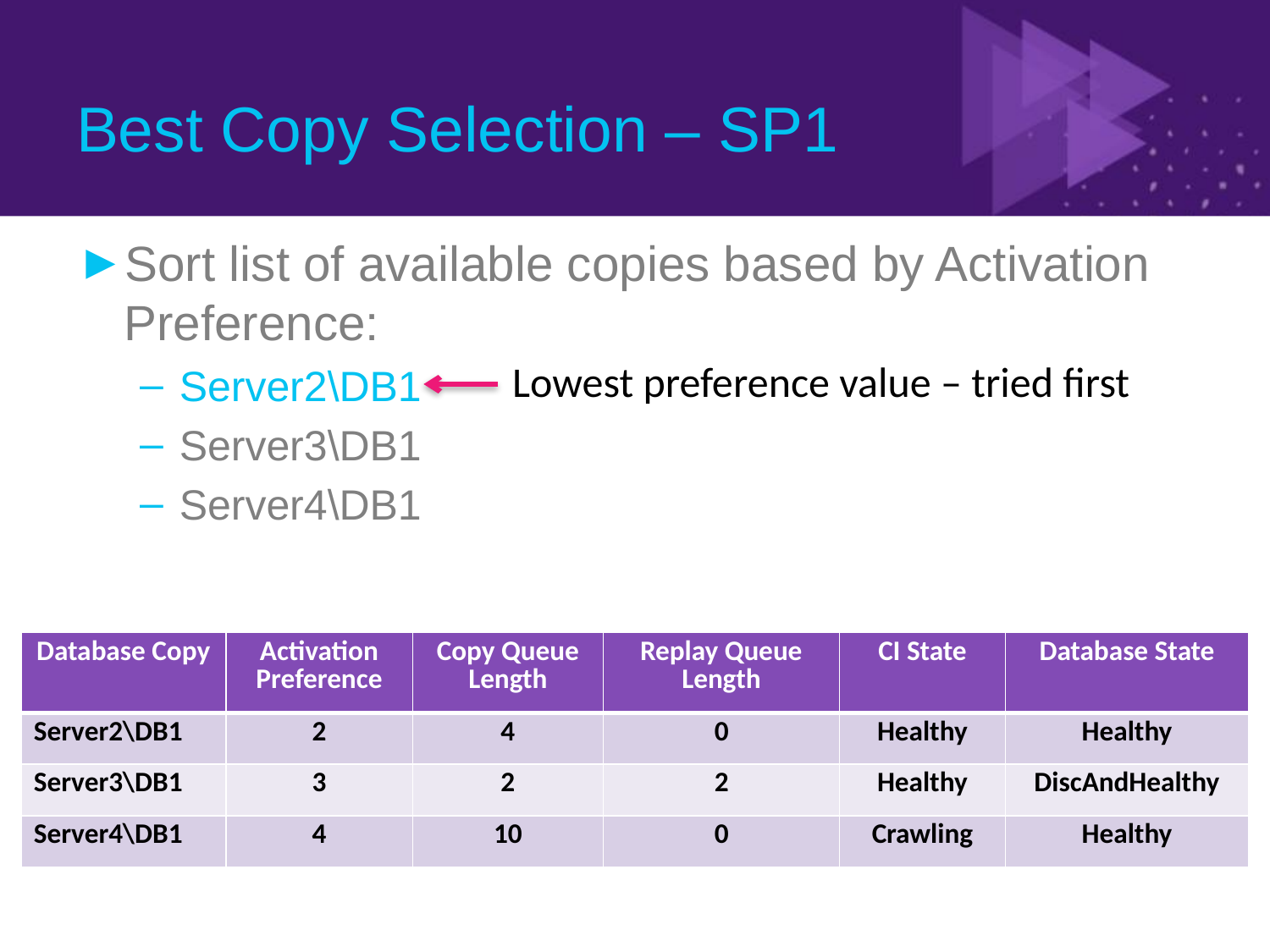

# Best Copy Selection – SP1
Sort list of available copies based by Activation Preference:
Server2\DB1
Server3\DB1
Server4\DB1
Lowest preference value – tried first
| Database Copy | Activation Preference | Copy Queue Length | Replay Queue Length | CI State | Database State |
| --- | --- | --- | --- | --- | --- |
| Server2\DB1 | 2 | 4 | 0 | Healthy | Healthy |
| Server3\DB1 | 3 | 2 | 2 | Healthy | DiscAndHealthy |
| Server4\DB1 | 4 | 10 | 0 | Crawling | Healthy |